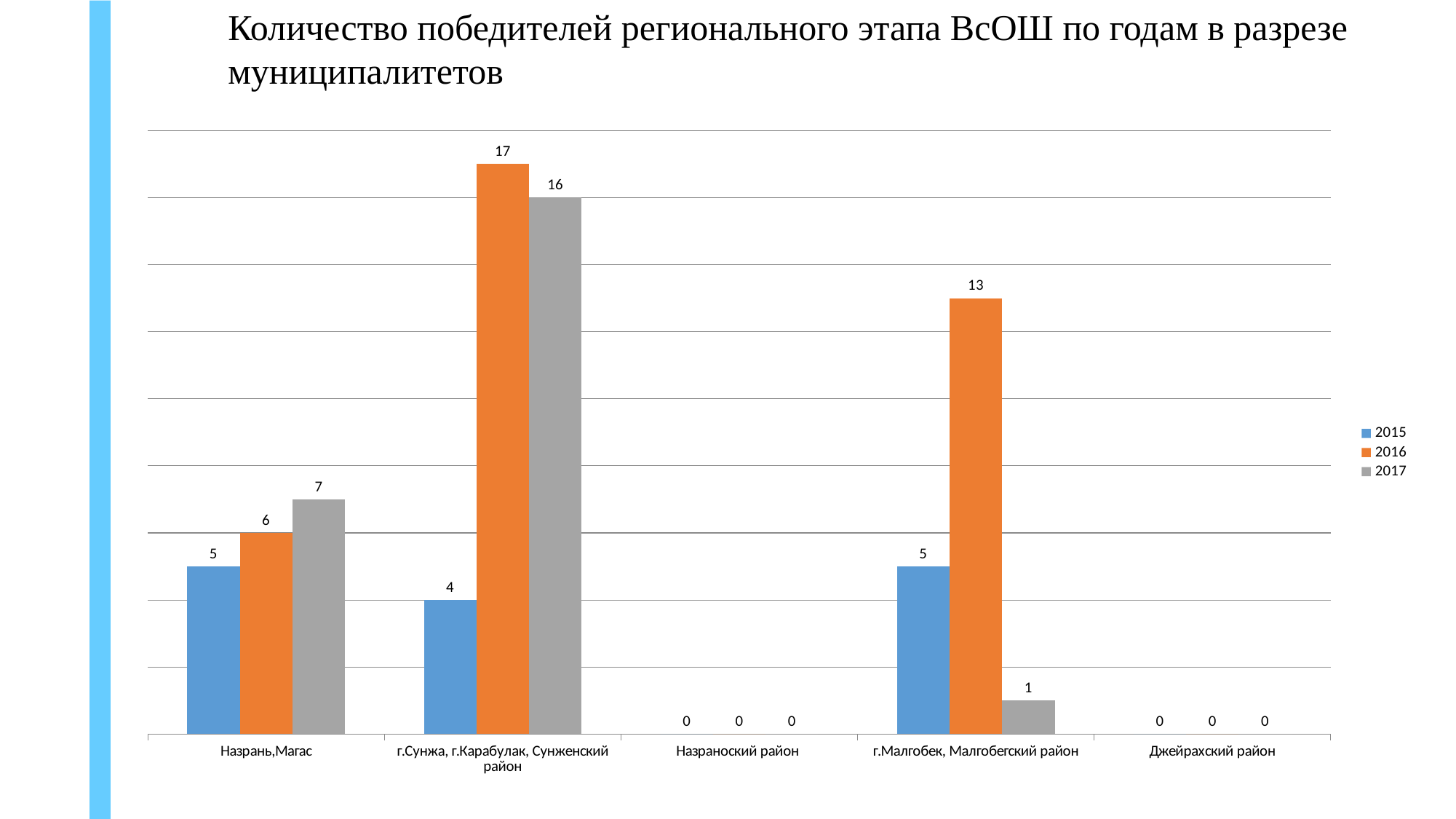

Количество победителей регионального этапа ВсОШ по годам в разрезе муниципалитетов

### Chart

| Category | 2015 | 2016 | 2017 |
|---|---|---|---|
| Назрань,Магас | 5.0 | 6.0 | 7.0 |
| г.Сунжа, г.Карабулак, Сунженский район | 4.0 | 17.0 | 16.0 |
| Назраноский район  | 0.0 | 0.0 | 0.0 |
| г.Малгобек, Малгобегский район | 5.0 | 13.0 | 1.0 |
| Джейрахский район | 0.0 | 0.0 | 0.0 |